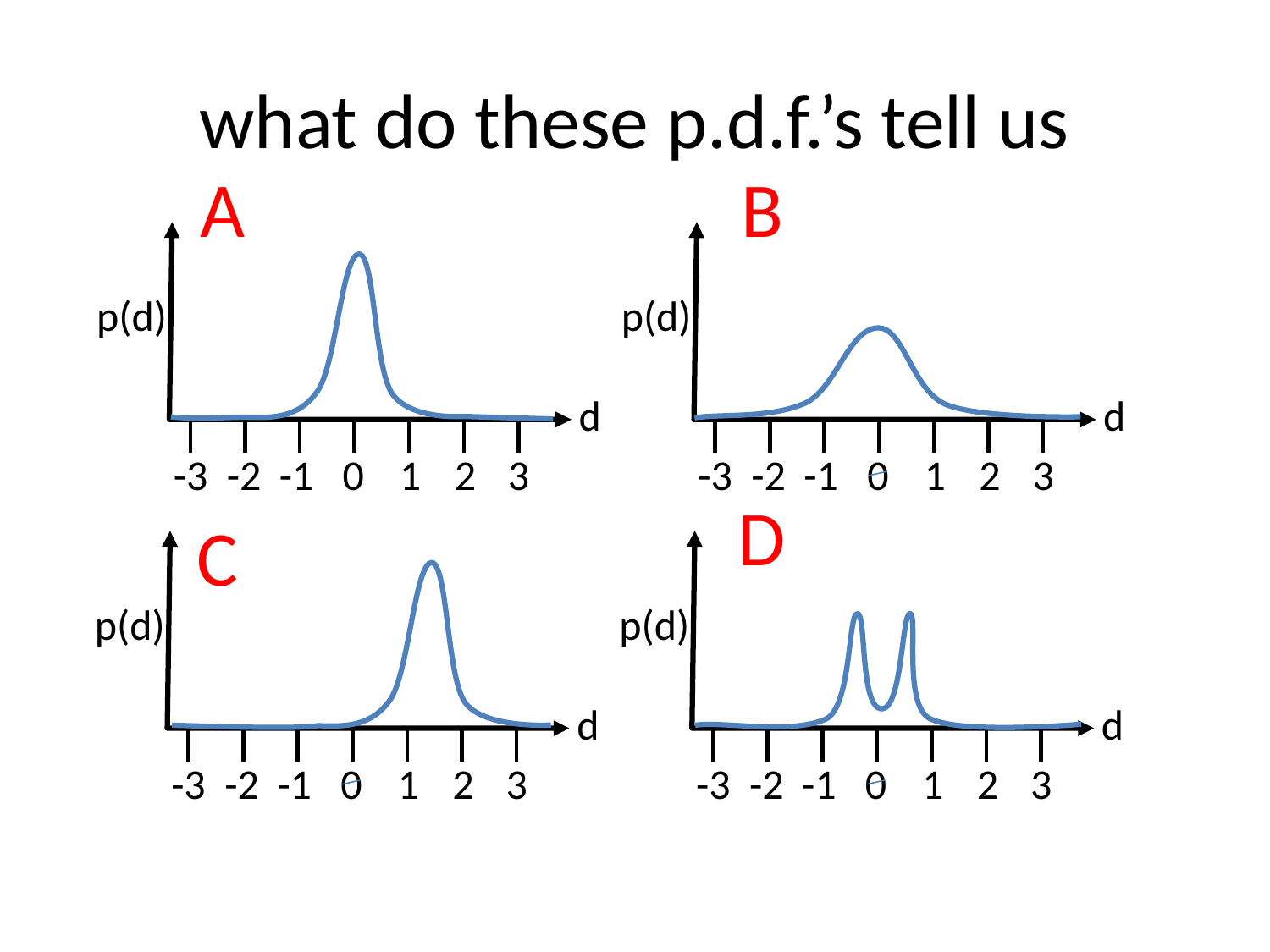

# what do these p.d.f.’s tell us
A
B

p(d)
d
-3
-2
-1
0
1
2
3

p(d)
d
-3
-2
-1
0
1
2
3

D
C

p(d)
d
-3
-2
-1
0
1
2
3

p(d)
d
-3
-2
-1
0
1
2
3